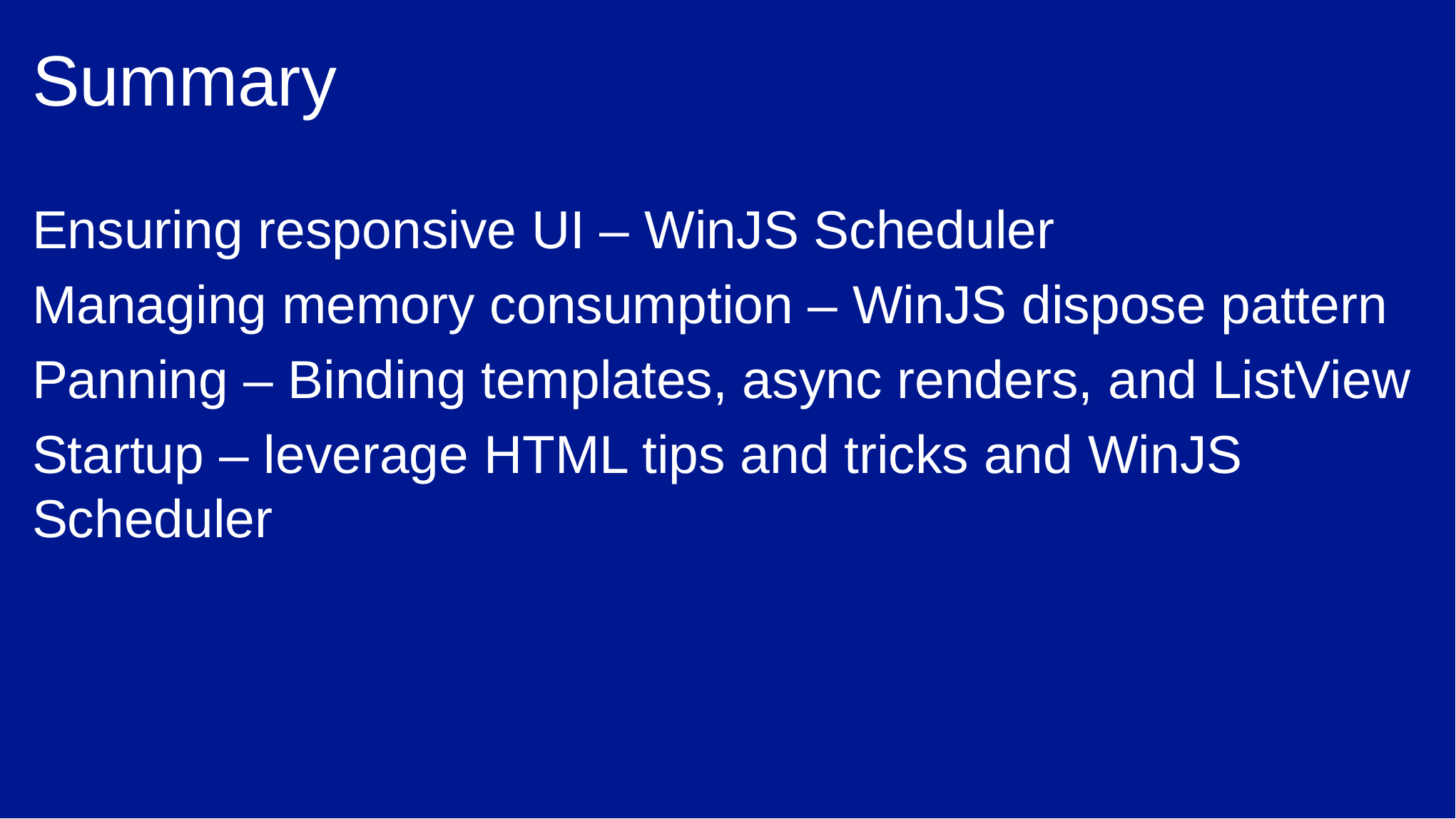

# Summary
Ensuring responsive UI – WinJS Scheduler
Managing memory consumption – WinJS dispose pattern
Panning – Binding templates, async renders, and ListView
Startup – leverage HTML tips and tricks and WinJS Scheduler